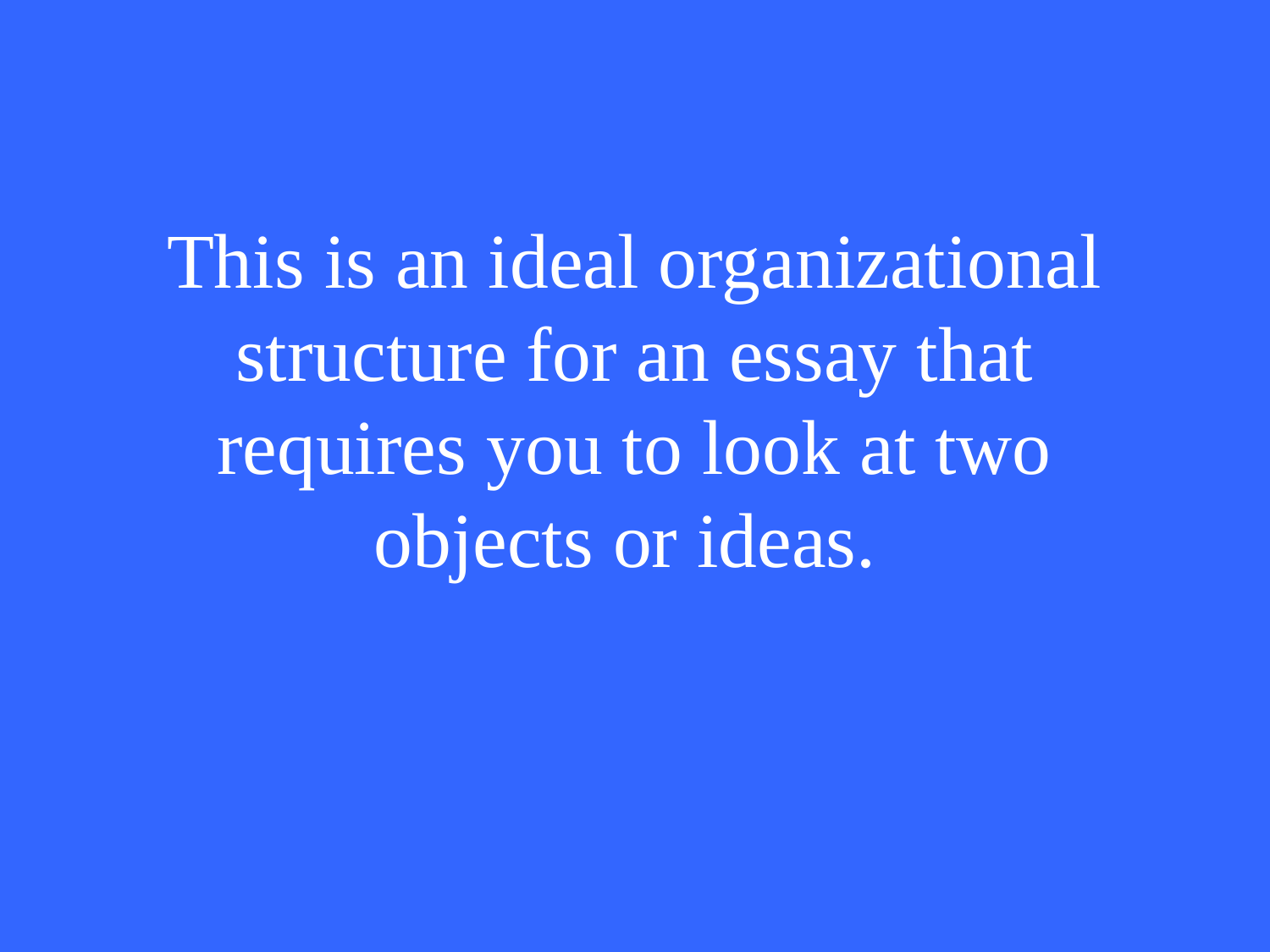

# This is an ideal organizational structure for an essay that requires you to look at two objects or ideas.